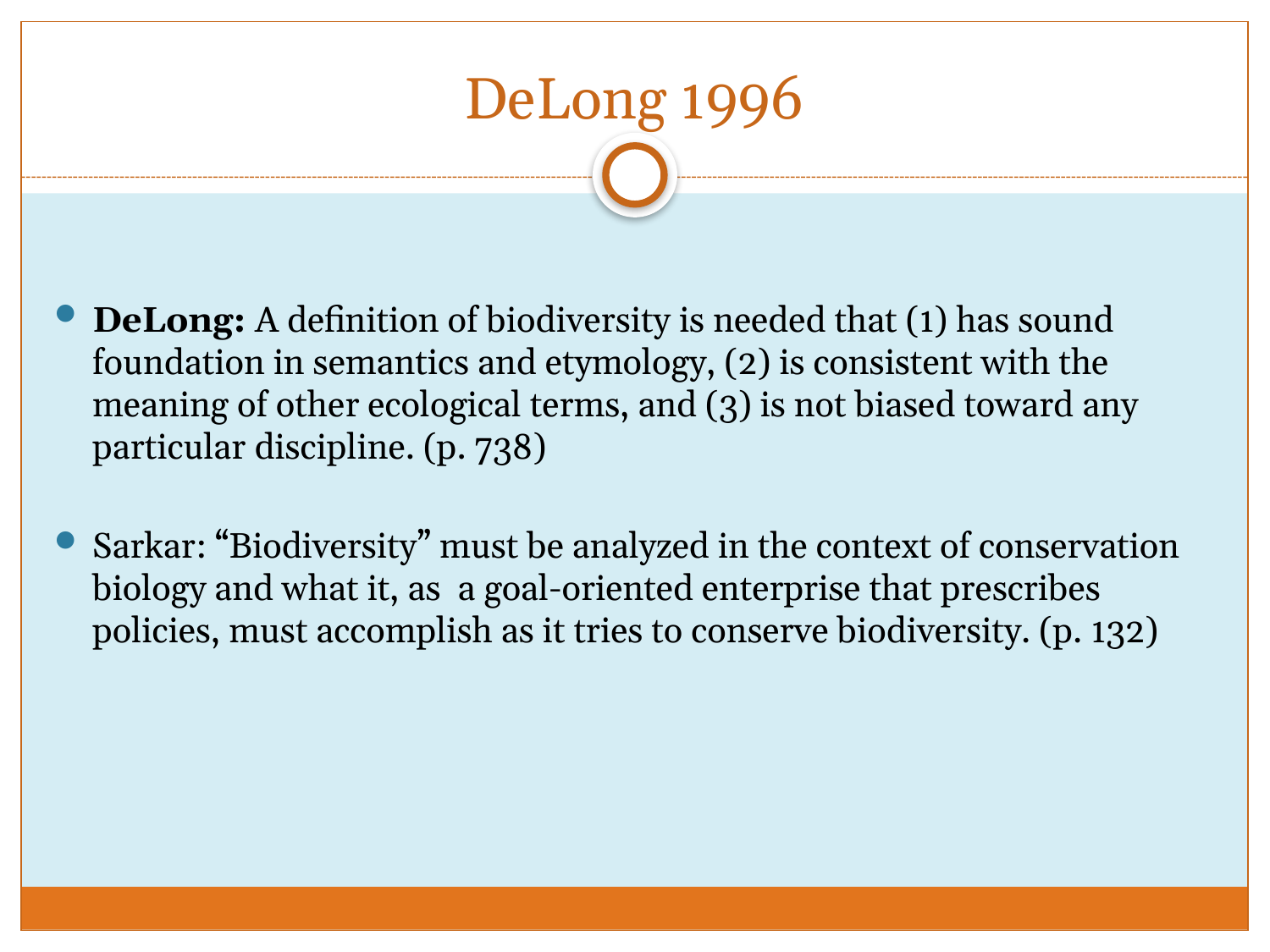

# DeLong 1996
DeLong: A definition of biodiversity is needed that (1) has sound foundation in semantics and etymology, (2) is consistent with the meaning of other ecological terms, and (3) is not biased toward any particular discipline. (p. 738)

Sarkar: “Biodiversity” must be analyzed in the context of conservation biology and what it, as  a goal-oriented enterprise that prescribes policies, must accomplish as it tries to conserve biodiversity. (p. 132)